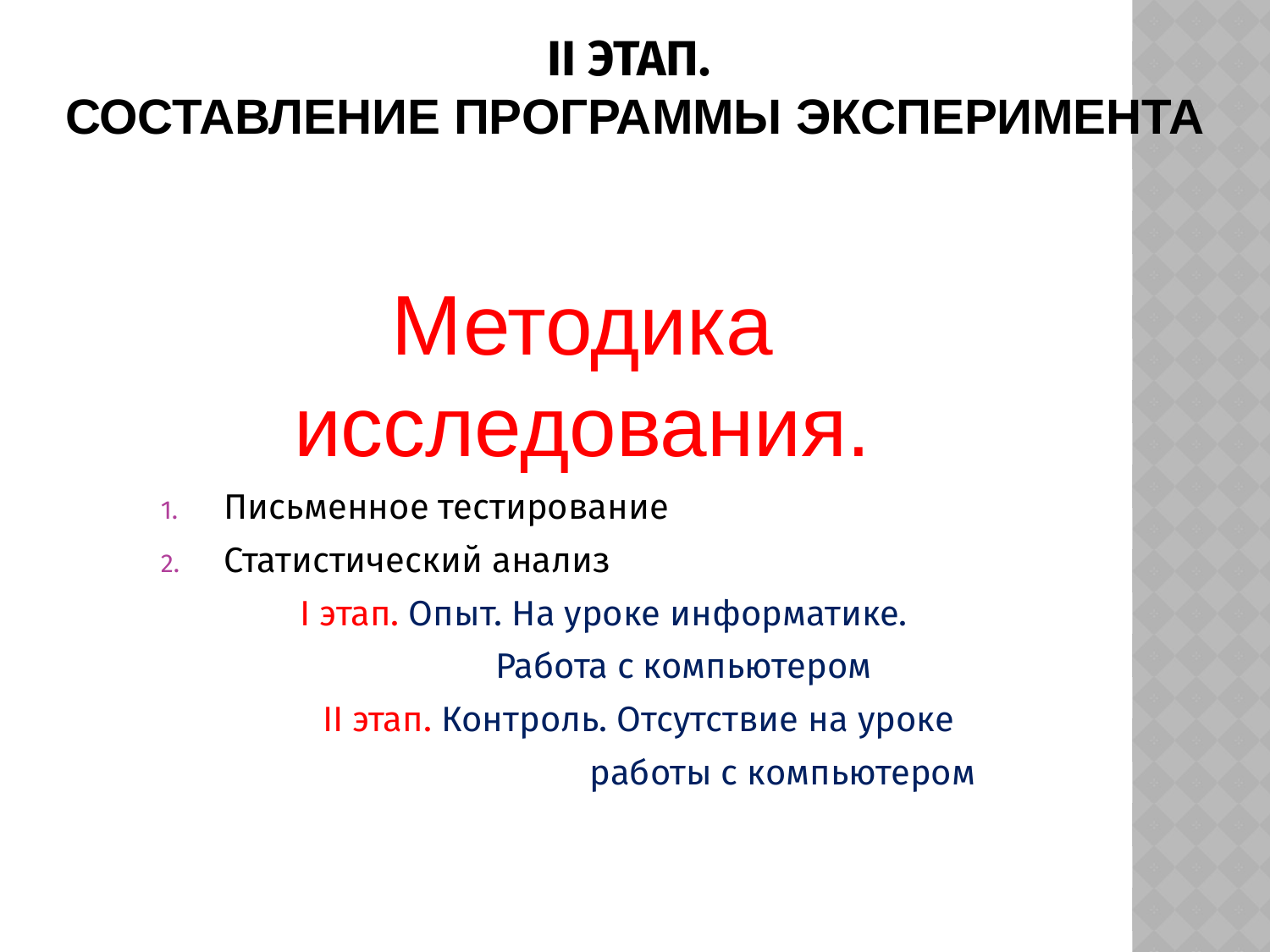

# II этап. Составление программы эксперимента
Методика исследования.
Письменное тестирование
Статистический анализ
               I этап. Опыт. На уроке информатике.
                                    Работа с компьютером
            II этап. Контроль. Отсутствие на уроке
                                           работы с компьютером